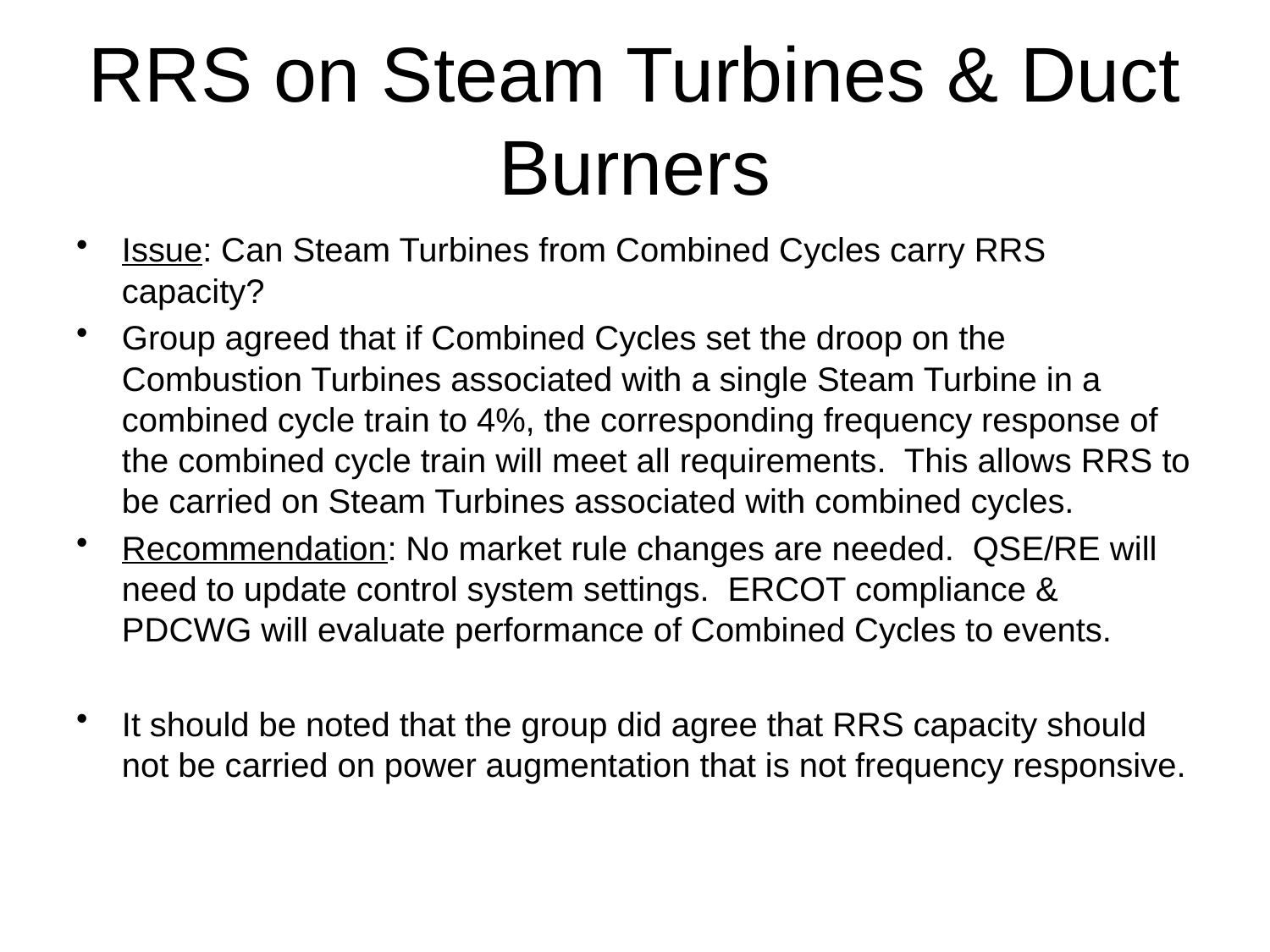

# RRS on Steam Turbines & Duct Burners
Issue: Can Steam Turbines from Combined Cycles carry RRS capacity?
Group agreed that if Combined Cycles set the droop on the Combustion Turbines associated with a single Steam Turbine in a combined cycle train to 4%, the corresponding frequency response of the combined cycle train will meet all requirements.  This allows RRS to be carried on Steam Turbines associated with combined cycles.
Recommendation: No market rule changes are needed.  QSE/RE will need to update control system settings.  ERCOT compliance & PDCWG will evaluate performance of Combined Cycles to events.

It should be noted that the group did agree that RRS capacity should not be carried on power augmentation that is not frequency responsive.